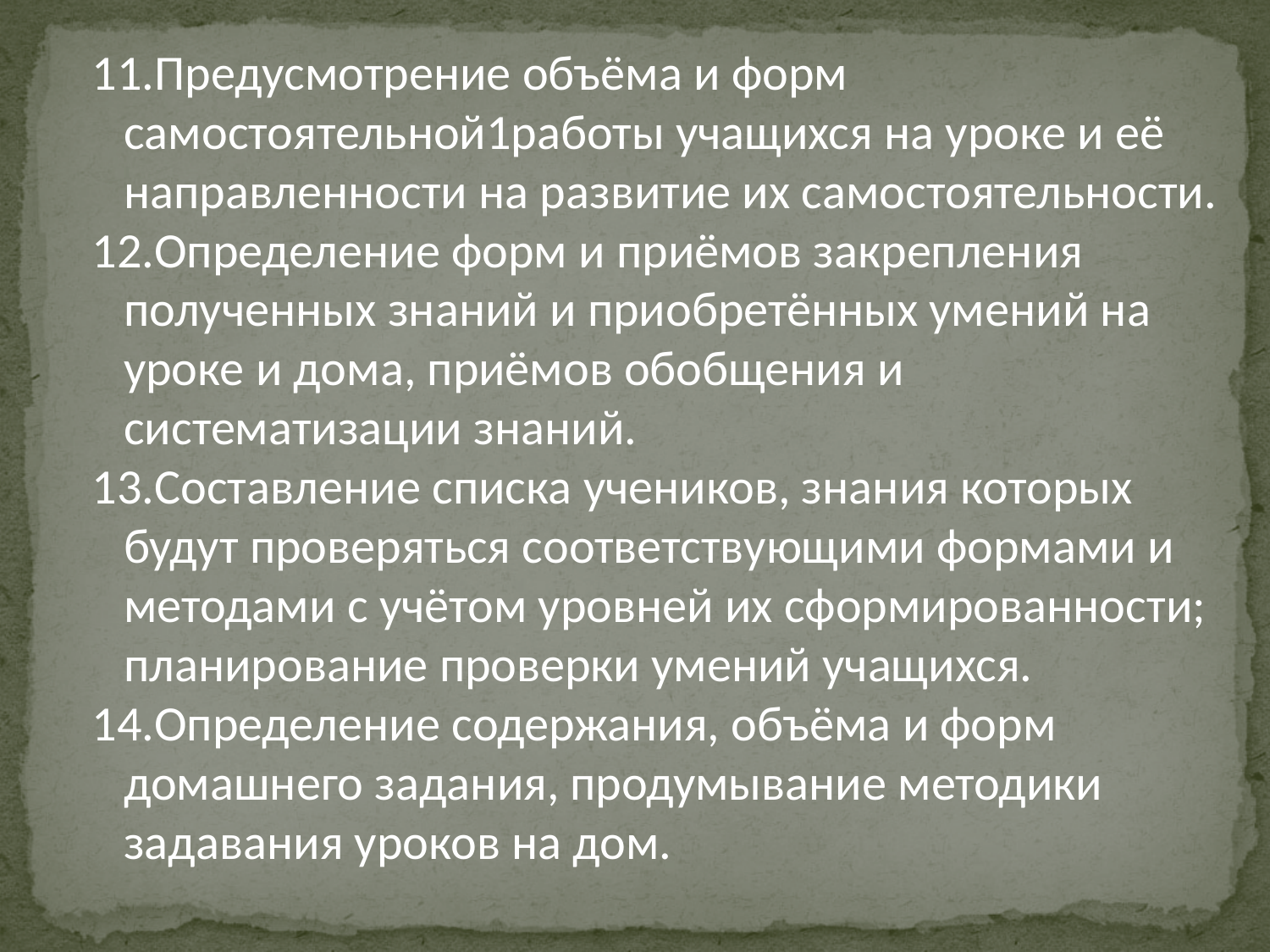

11.Предусмотрение объёма и форм самостоятельной1работы учащихся на уроке и её направленности на развитие их самостоятельности.
12.Определение форм и приёмов закрепления полученных знаний и приобретённых умений на уроке и дома, приёмов обобщения и систематизации знаний.
13.Составление списка учеников, знания которых будут проверяться соответствующими формами и методами с учётом уровней их сформированности; планирование проверки умений учащихся.
14.Определение содержания, объёма и форм домашнего задания, продумывание методики задавания уроков на дом.